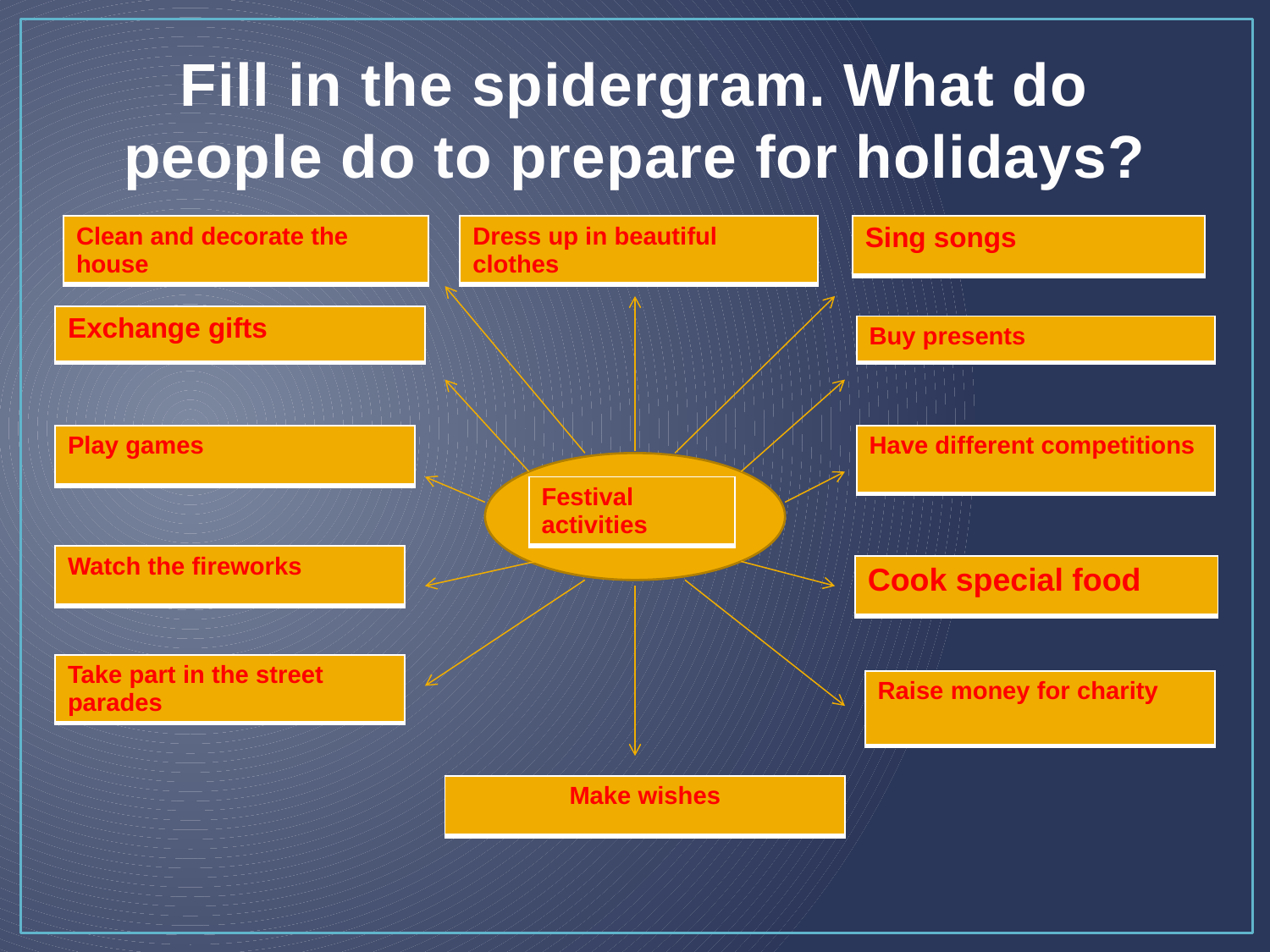

# Fill in the spidergram. What do people do to prepare for holidays?
| Clean and decorate the house |
| --- |
| Dress up in beautiful clothes |
| --- |
| Sing songs |
| --- |
| Exchange gifts |
| --- |
| Buy presents |
| --- |
| Have different competitions |
| --- |
| Play games |
| --- |

| Festival activities |
| --- |
| Watch the fireworks |
| --- |
| Cook special food |
| --- |
| Take part in the street parades |
| --- |
| Raise money for charity |
| --- |
| Make wishes |
| --- |